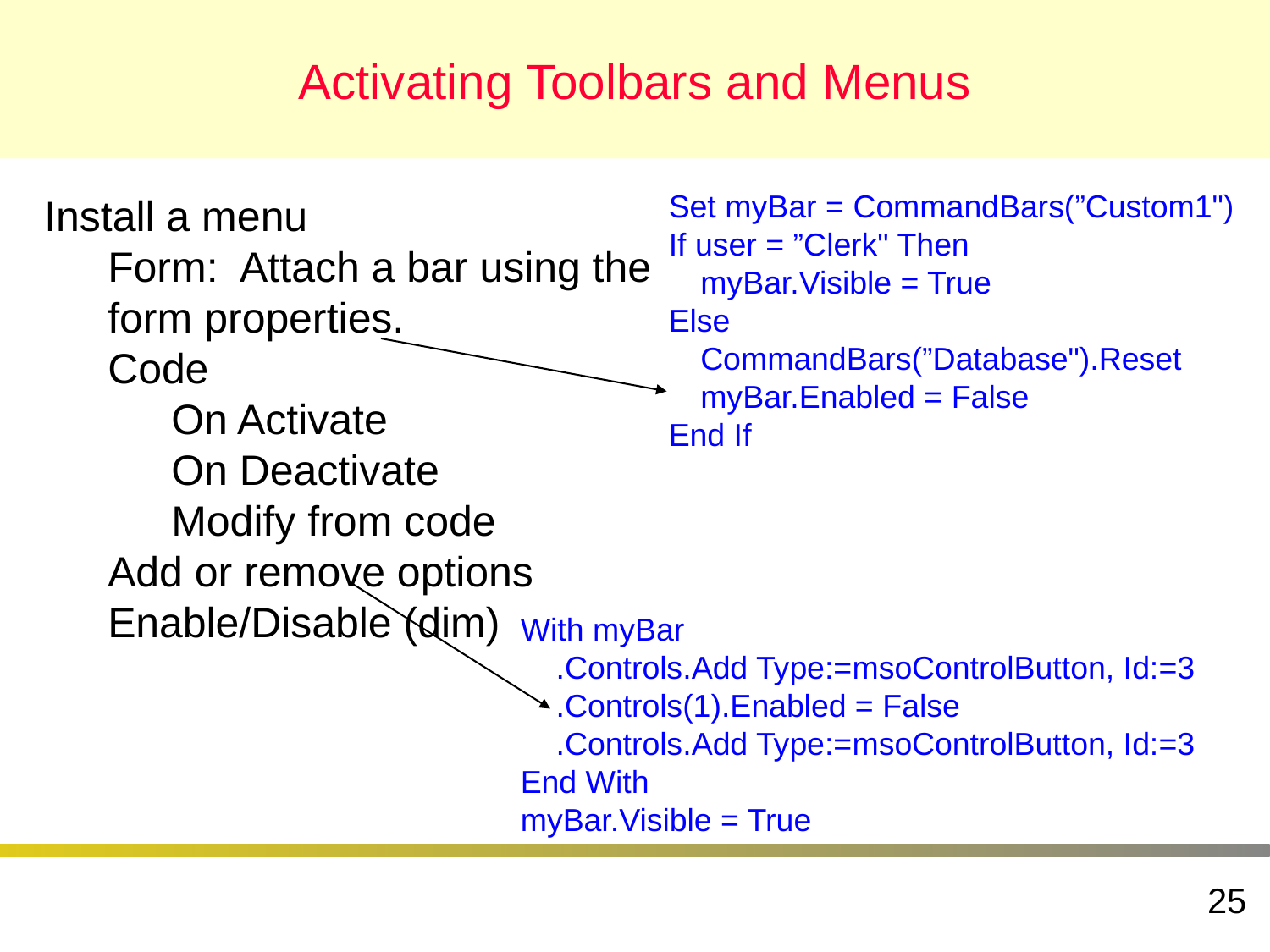

# Activating Toolbars and Menus
Set myBar = CommandBars(”Custom1")
If user = ”Clerk" Then
	myBar.Visible = True
Else
	CommandBars(”Database").Reset
	myBar.Enabled = False
End If
Install a menu
Form:  Attach a bar using the form properties.
Code
On Activate
On Deactivate
Modify from code
Add or remove options
Enable/Disable (dim)

With myBar
    .Controls.Add Type:=msoControlButton, Id:=3
    .Controls(1).Enabled = False
    .Controls.Add Type:=msoControlButton, Id:=3
End With
myBar.Visible = True
25